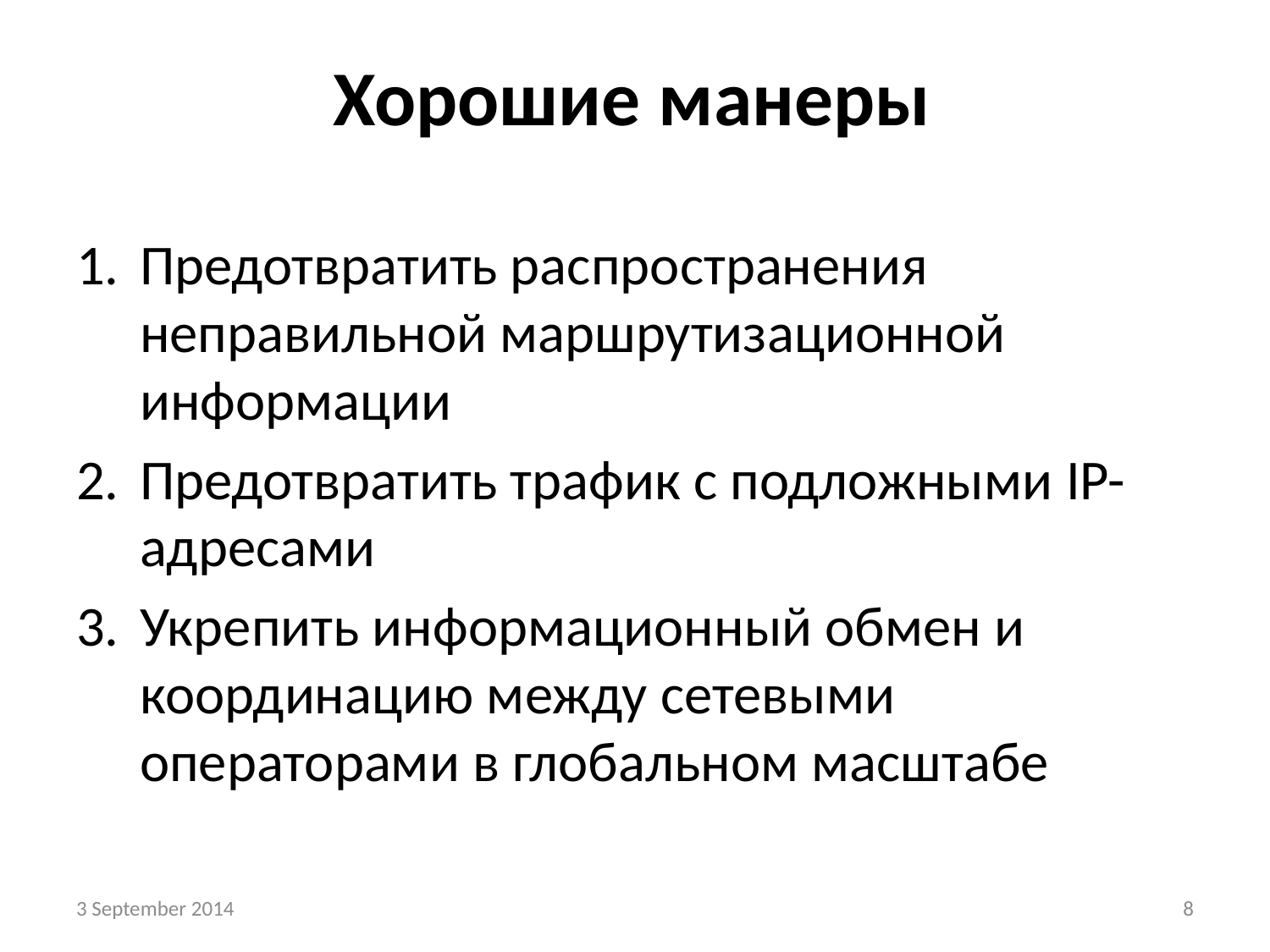

# Хорошие манеры
Предотвратить распространения неправильной маршрутизационной информации
Предотвратить трафик с подложными IP-адресами
Укрепить информационный обмен и координацию между сетевыми операторами в глобальном масштабе
3 September 2014
8